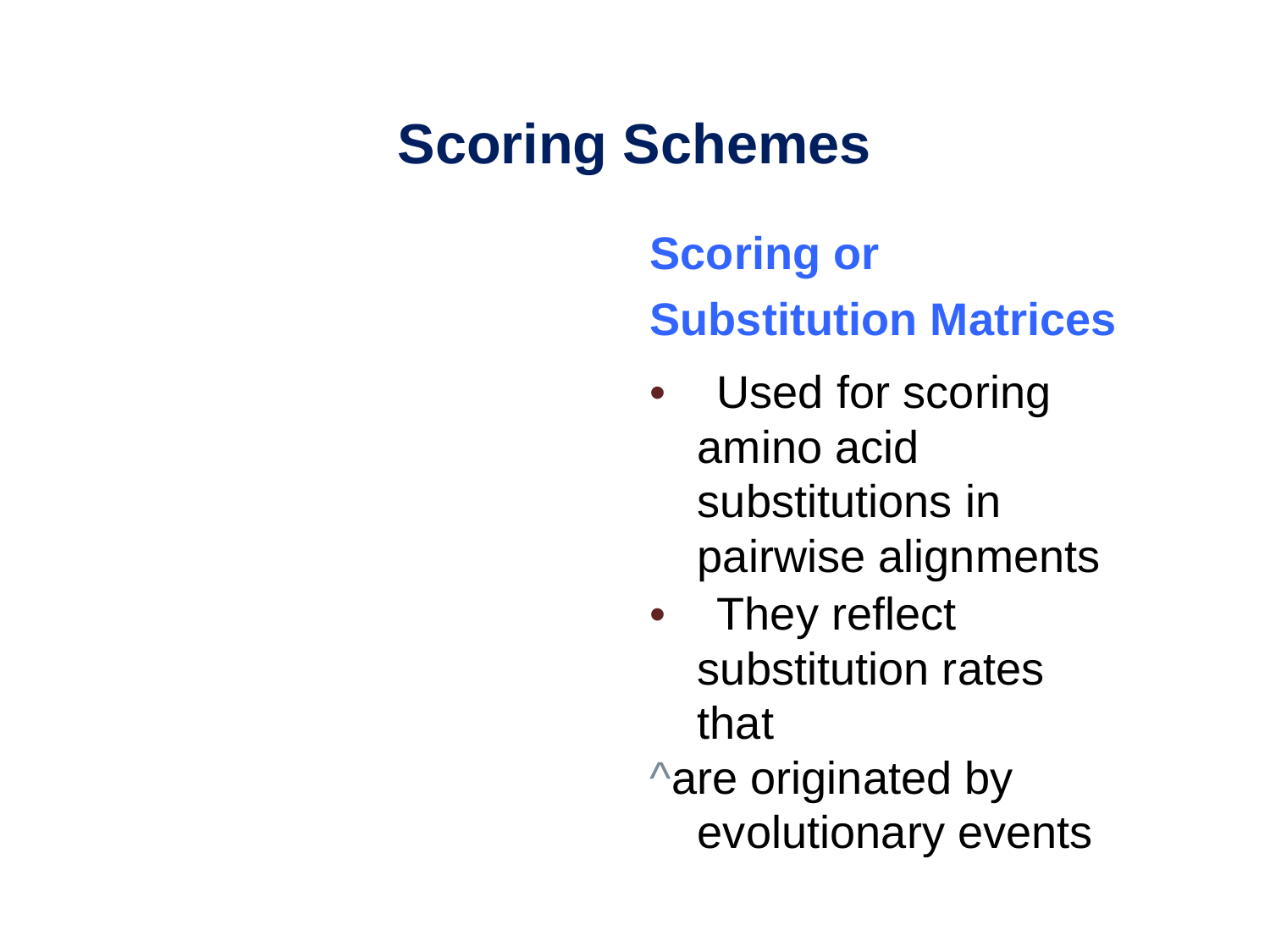

Scoring Schemes
Scoring or
Substitution Matrices
•    Used for scoring amino acid substitutions in pairwise alignments
•    They reflect substitution rates that
^are originated by evolutionary events